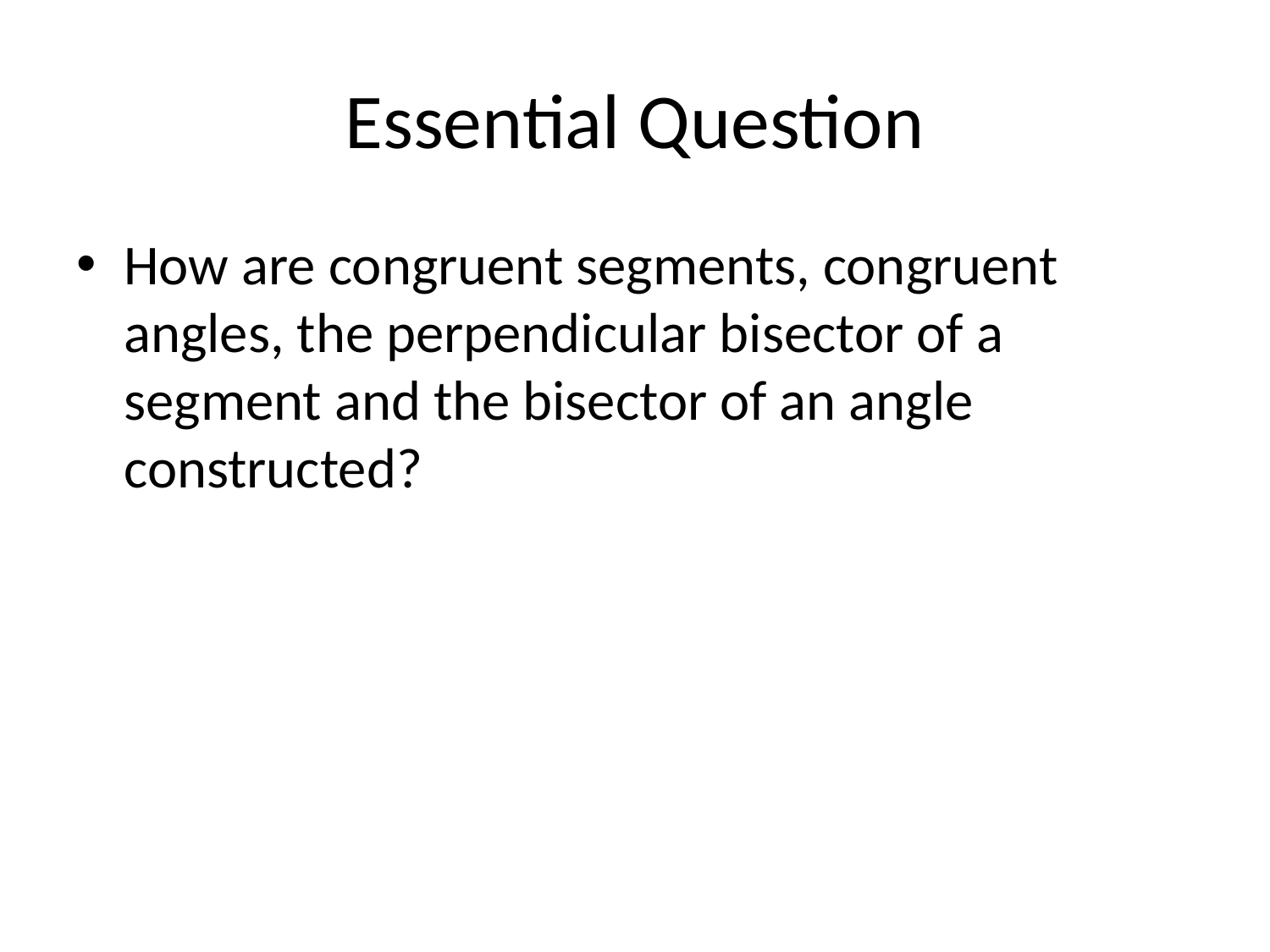

# Essential Question
How are congruent segments, congruent angles, the perpendicular bisector of a segment and the bisector of an angle constructed?